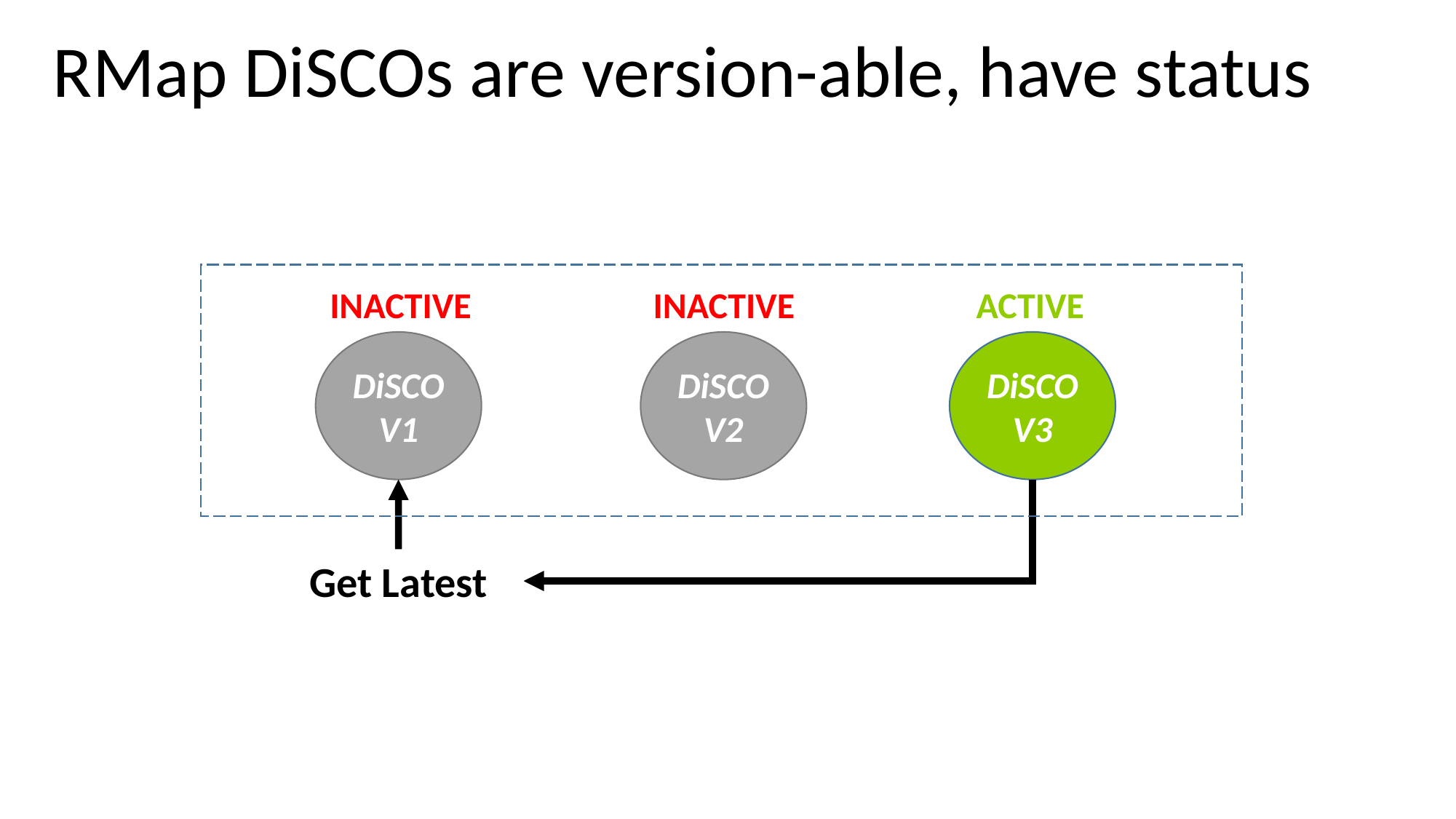

# RMap DiSCOs are version-able, have status

INACTIVE
INACTIVE
ACTIVE
DiSCO V1
DiSCO V2
DiSCO V3
Get Latest